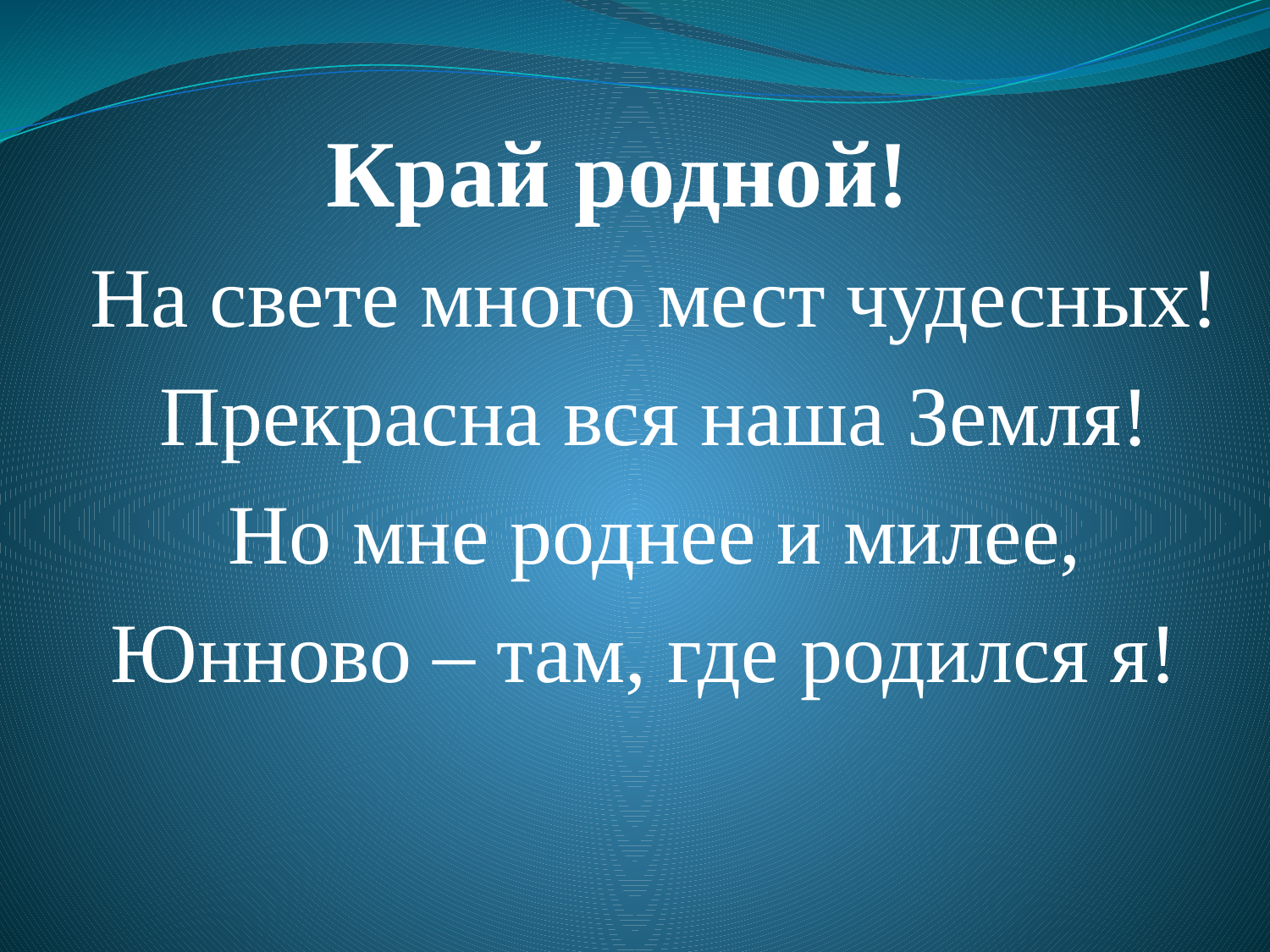

# Край родной!
На свете много мест чудесных!
Прекрасна вся наша Земля!
Но мне роднее и милее,
Юнново – там, где родился я!